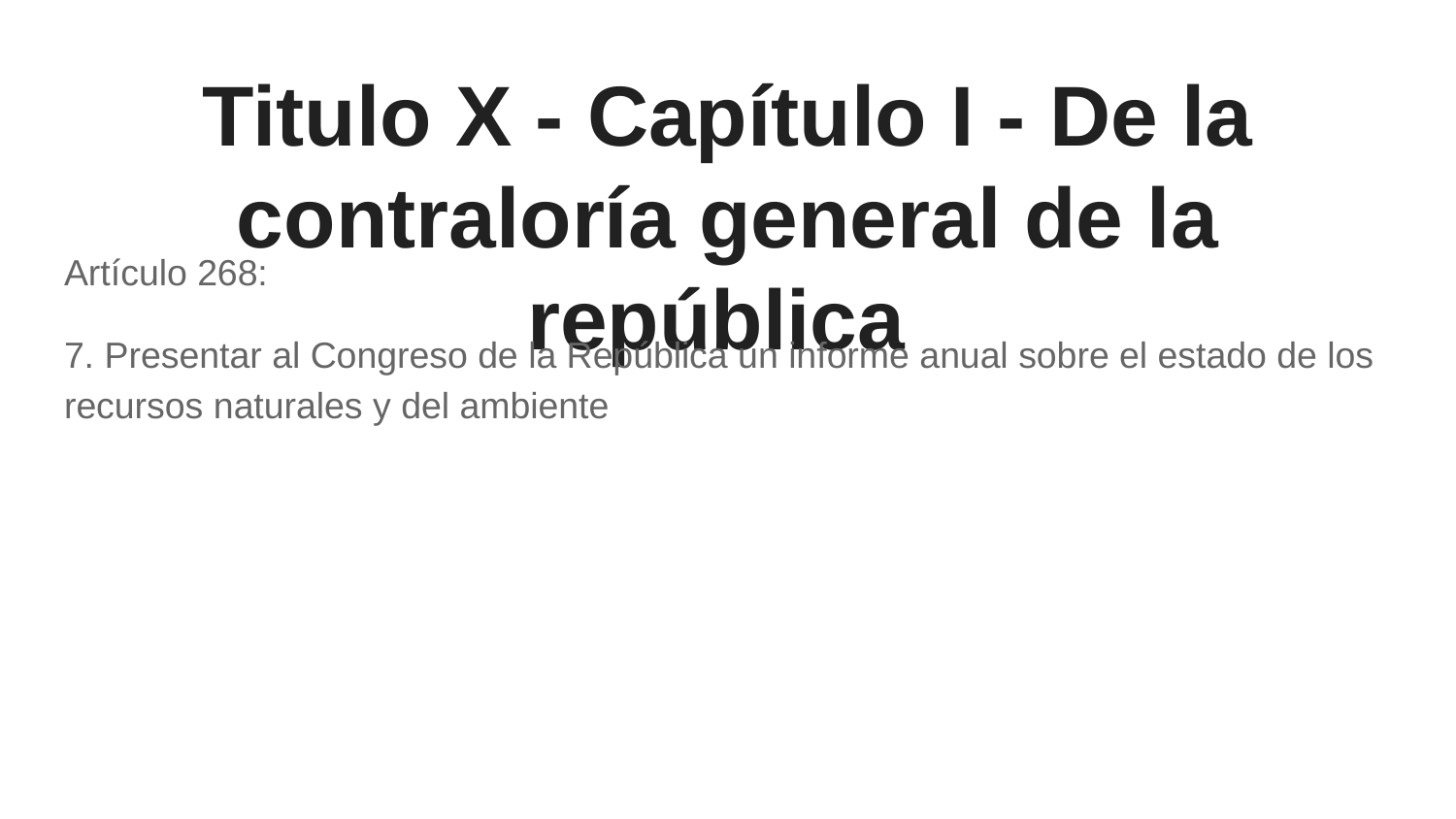

# Titulo X - Capítulo I - De la contraloría general de la república
Artículo 268:
7. Presentar al Congreso de la República un informe anual sobre el estado de los recursos naturales y del ambiente